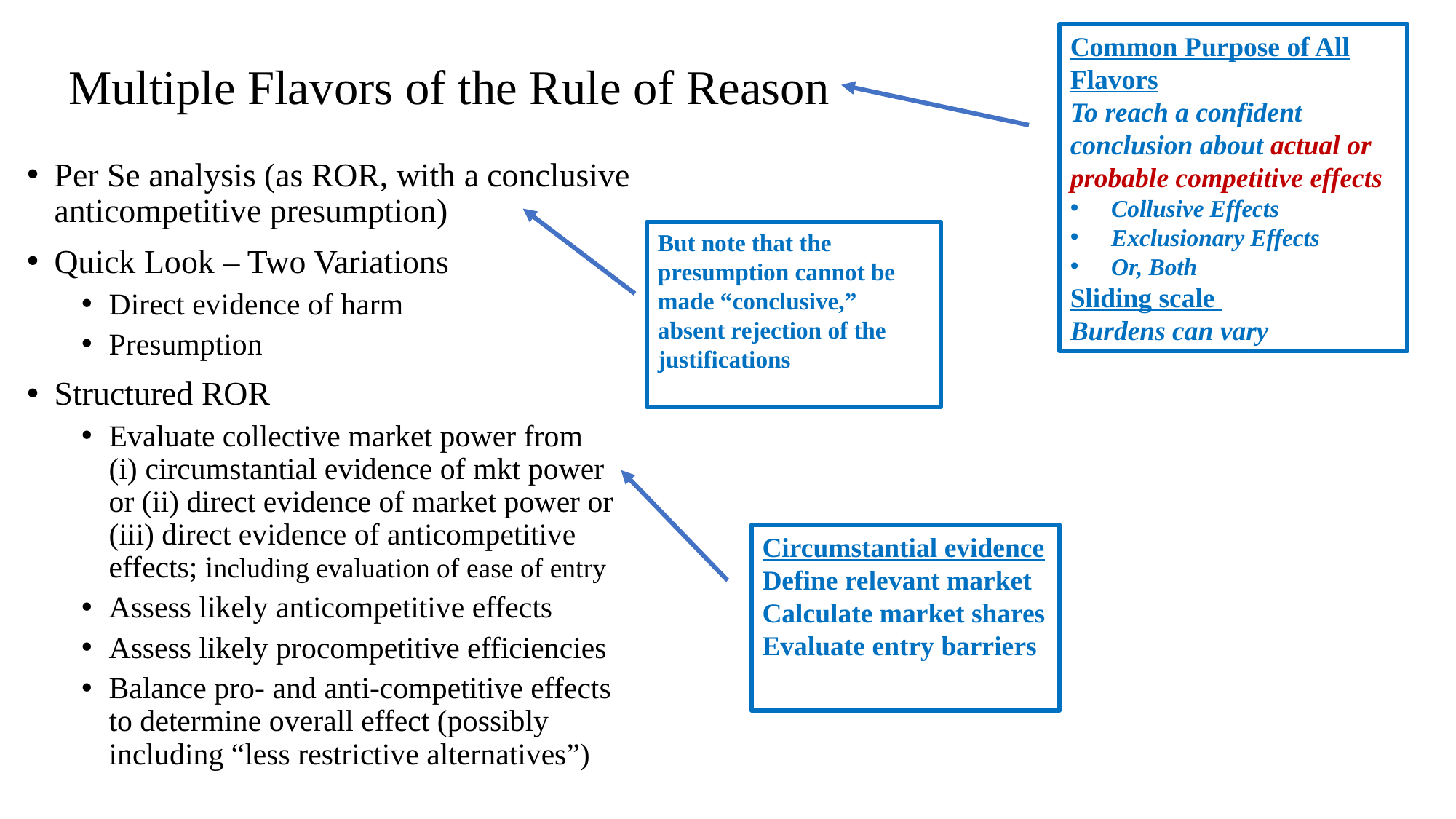

# Multiple Flavors of the Rule of Reason
Common Purpose of All Flavors
To reach a confident conclusion about actual or probable competitive effects
Collusive Effects
Exclusionary Effects
Or, Both
Sliding scale
Burdens can vary
Per Se analysis (as ROR, with a conclusive anticompetitive presumption)
Quick Look – Two Variations
Direct evidence of harm
Presumption
Structured ROR
Evaluate collective market power from
(i) circumstantial evidence of mkt power
or (ii) direct evidence of market power or (iii) direct evidence of anticompetitive effects; including evaluation of ease of entry
Assess likely anticompetitive effects
Assess likely procompetitive efficiencies
Balance pro- and anti-competitive effects to determine overall effect (possibly including “less restrictive alternatives”)
But note that the presumption cannot be made “conclusive,” absent rejection of the justifications

Circumstantial evidence
Define relevant market
Calculate market shares
Evaluate entry barriers